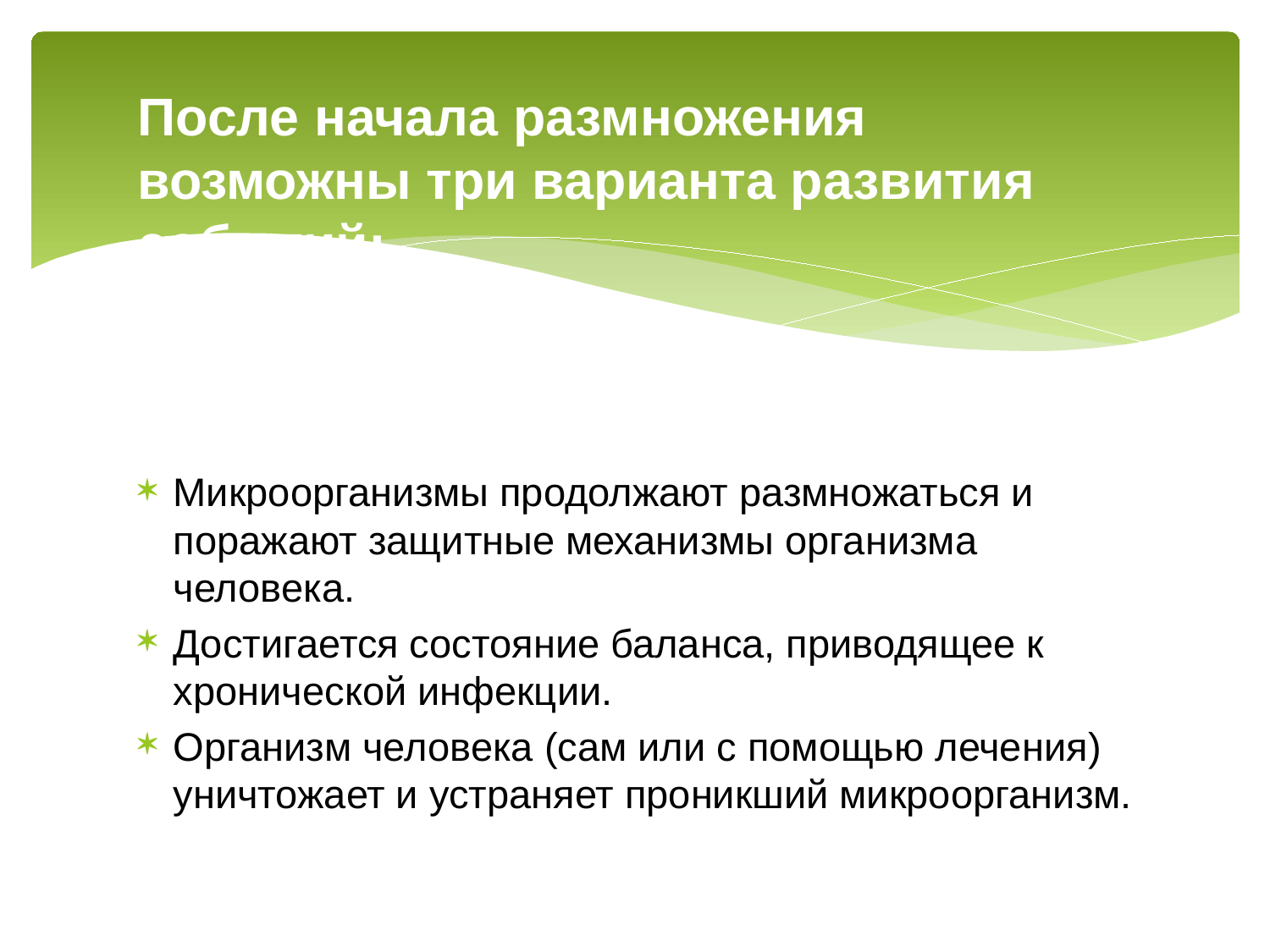

После начала размножения возможны три варианта развития событий:

Микроорганизмы продолжают размножаться и поражают защитные механизмы организма человека.
Достигается состояние баланса, приводящее к хронической инфекции.
Организм человека (сам или с помощью лечения) уничтожает и устраняет проникший микроорганизм.